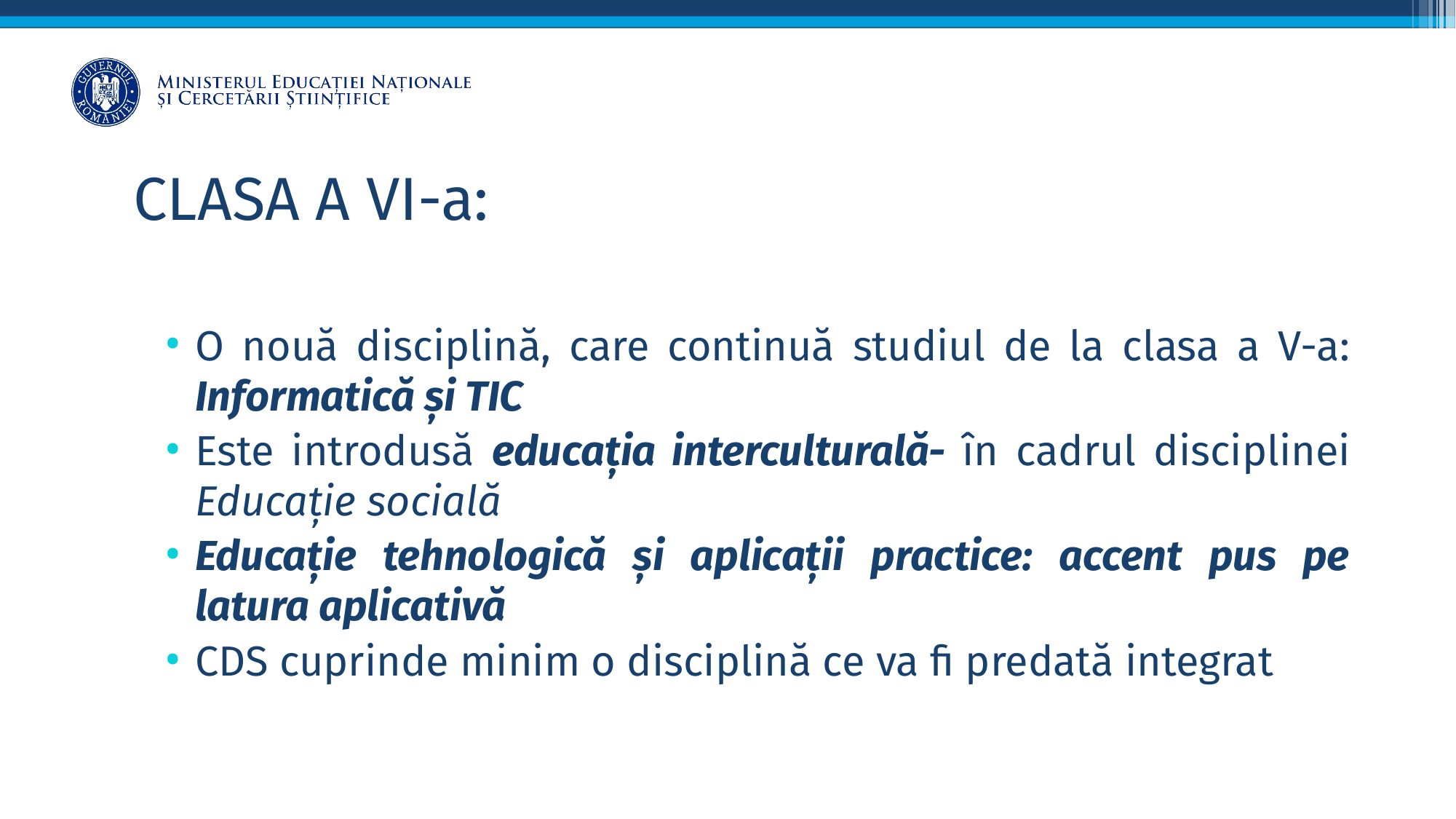

# CLASA A VI-a:
O nouă disciplină, care continuă studiul de la clasa a V-a: Informatică și TIC
Este introdusă educația interculturală- în cadrul disciplinei Educație socială
Educație tehnologică și aplicații practice: accent pus pe latura aplicativă
CDS cuprinde minim o disciplină ce va fi predată integrat